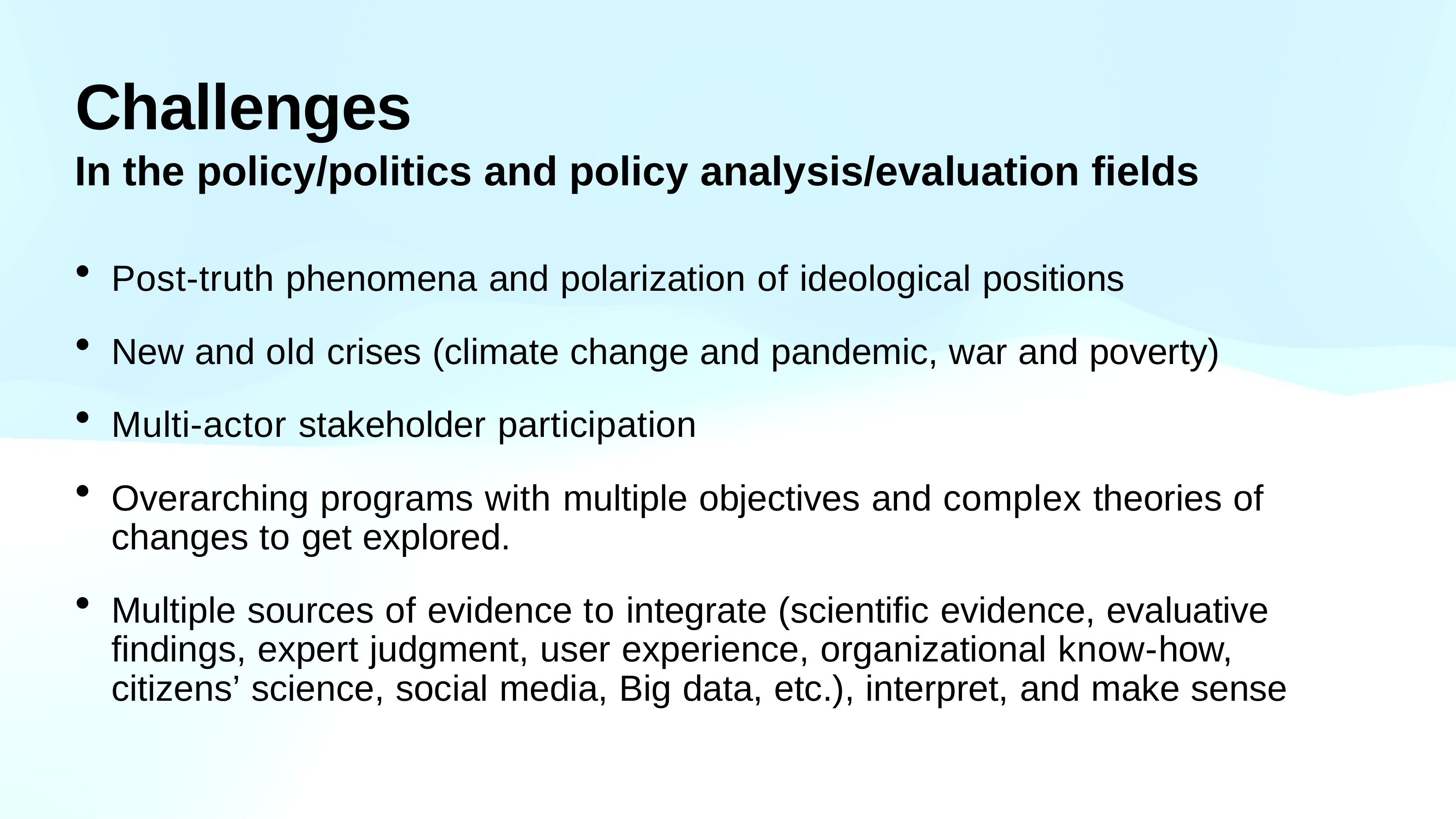

# Challenges
In the policy/politics and policy analysis/evaluation fields
Post-truth phenomena and polarization of ideological positions
New and old crises (climate change and pandemic, war and poverty)
Multi-actor stakeholder participation
Overarching programs with multiple objectives and complex theories of changes to get explored.
Multiple sources of evidence to integrate (scientific evidence, evaluative findings, expert judgment, user experience, organizational know-how, citizens’ science, social media, Big data, etc.), interpret, and make sense